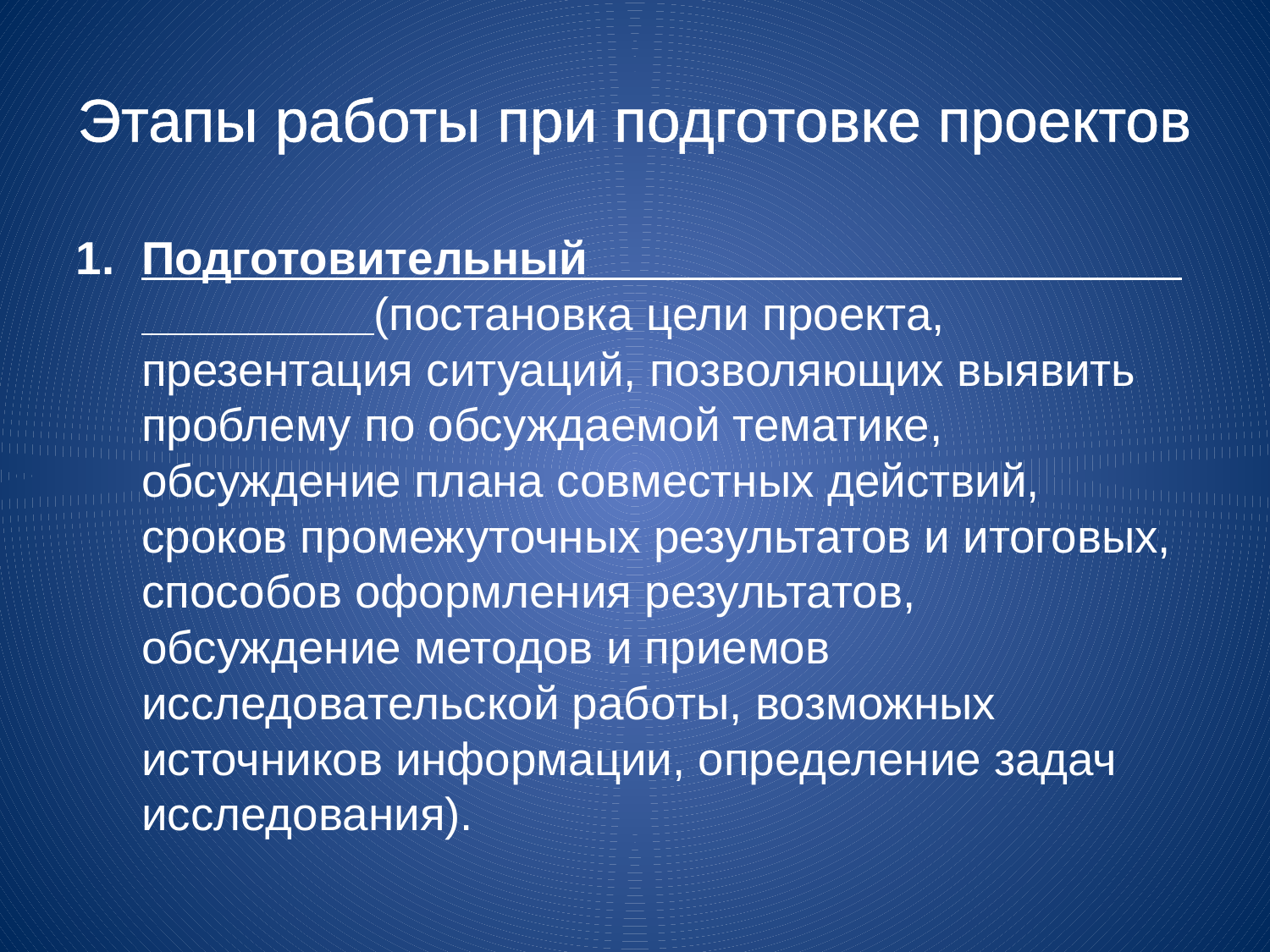

# Этапы работы при подготовке проектов
Подготовительный                                                                 (постановка цели проекта, презентация ситуаций, позволяющих выявить проблему по обсуждаемой тематике, обсуждение плана совместных действий, сроков промежуточных результатов и итоговых, способов оформления результатов,  обсуждение методов и приемов исследовательской работы, возможных источников информации, определение задач исследования).